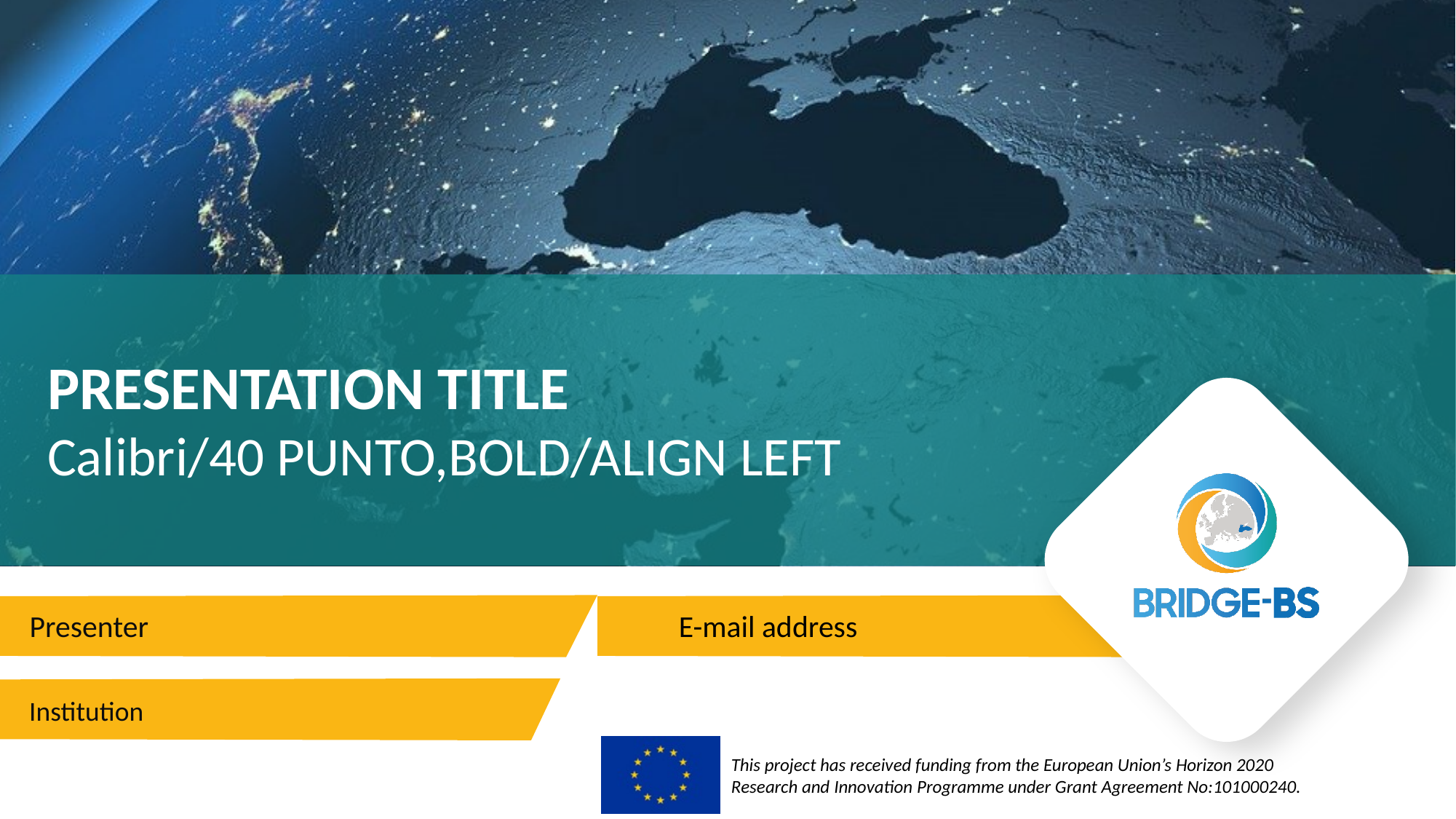

PRESENTATION TITLE
Calibri/40 PUNTO,BOLD/ALIGN LEFT
Presenter
E-mail address
Institution